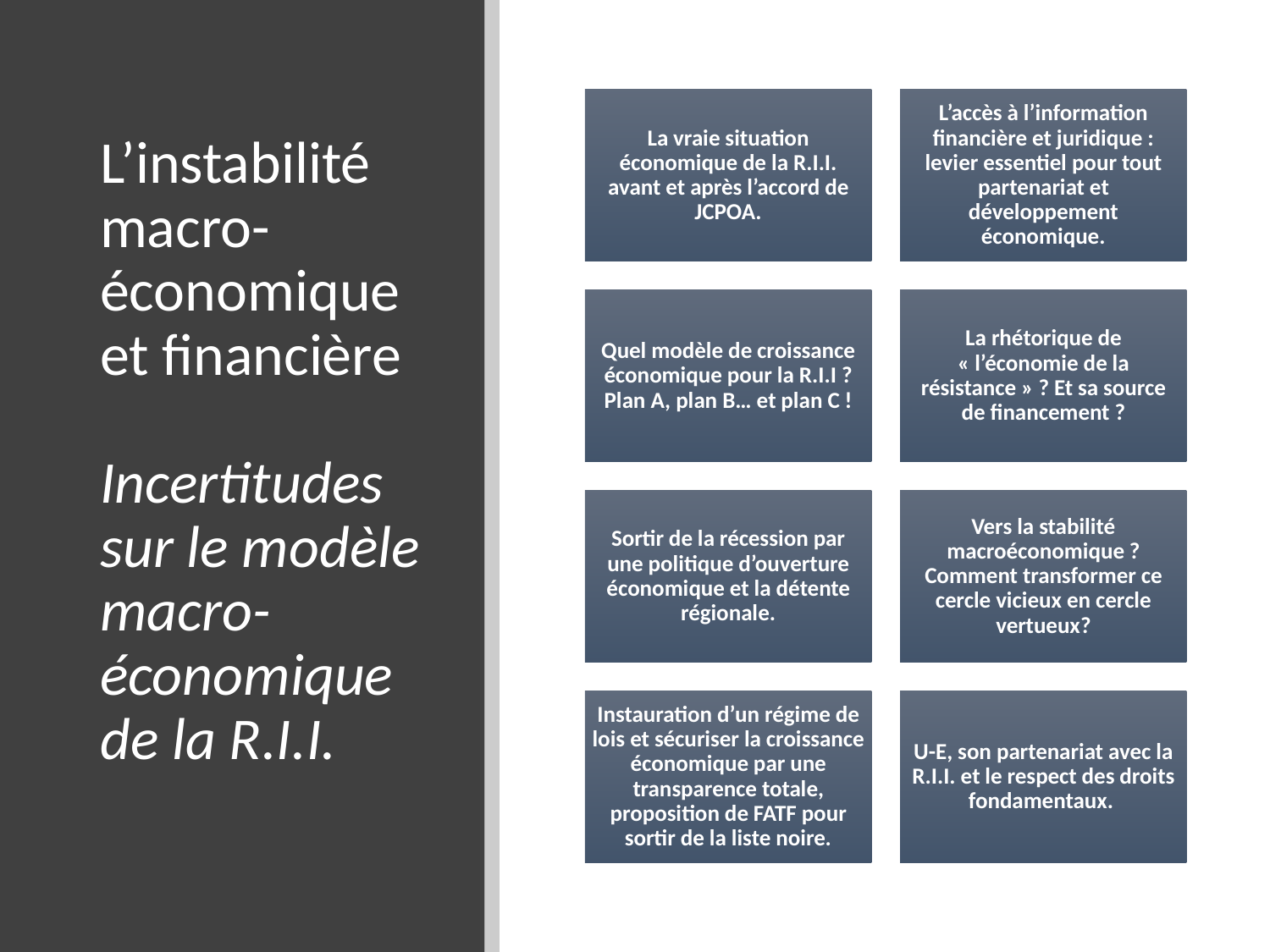

La vraie situation économique de la R.I.I. avant et après l’accord de JCPOA.
L’accès à l’information financière et juridique : levier essentiel pour tout partenariat et développement économique.
Quel modèle de croissance économique pour la R.I.I ? Plan A, plan B… et plan C !
La rhétorique de « l’économie de la résistance » ? Et sa source de financement ?
Sortir de la récession par une politique d’ouverture économique et la détente régionale.
Vers la stabilité macroéconomique ? Comment transformer ce cercle vicieux en cercle vertueux?
Instauration d’un régime de lois et sécuriser la croissance économique par une transparence totale, proposition de FATF pour sortir de la liste noire.
U-E, son partenariat avec la R.I.I. et le respect des droits fondamentaux.
# L’instabilité macro-économique et financière Incertitudes sur le modèle macro-économique de la R.I.I.